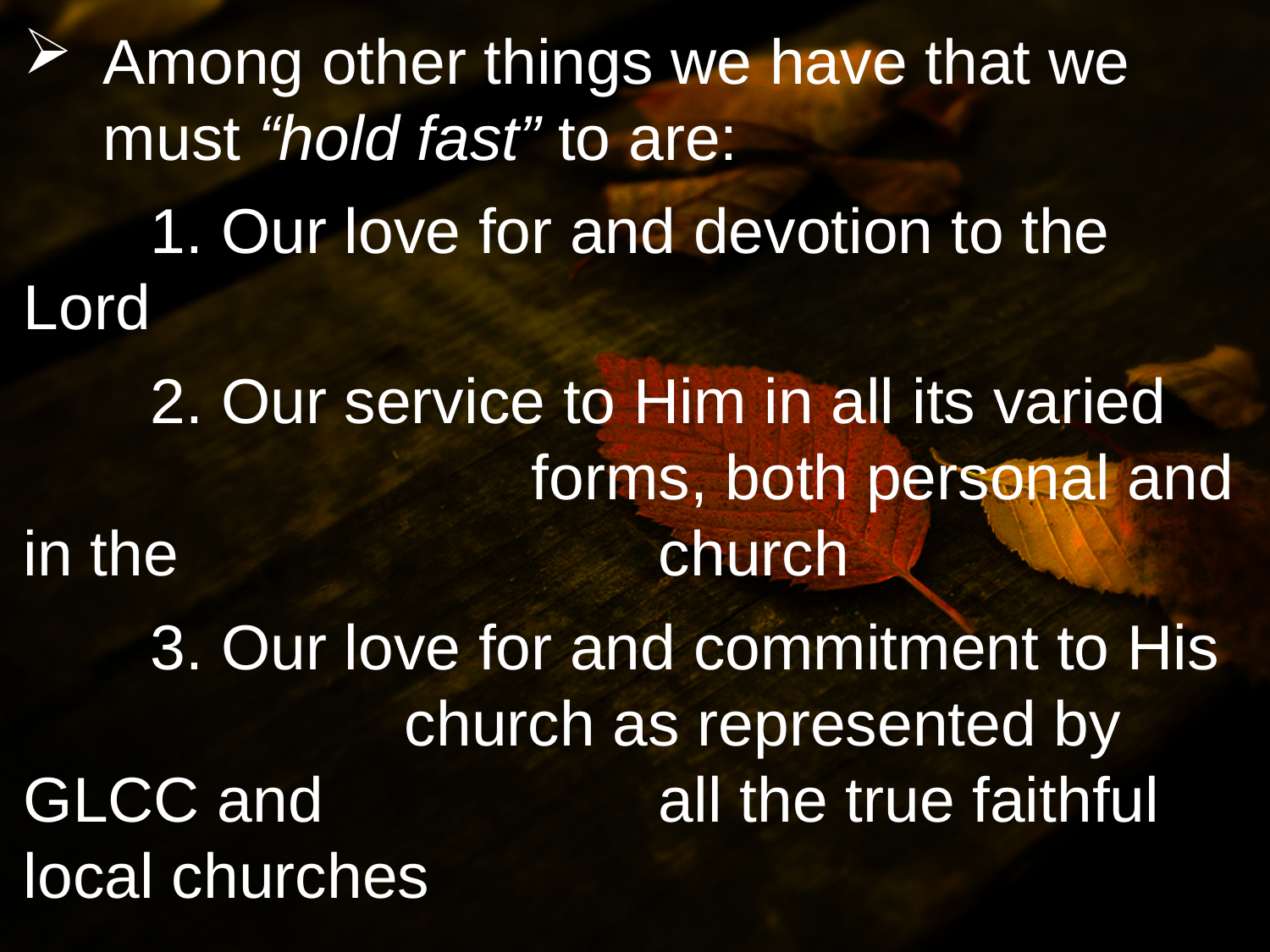

Among other things we have that we must “hold fast” to are:
	1. Our love for and devotion to the Lord
	2. Our service to Him in all its varied 				forms, both personal and in the 				church
	3. Our love for and commitment to His 			church as represented by GLCC and 			all the true faithful local churches